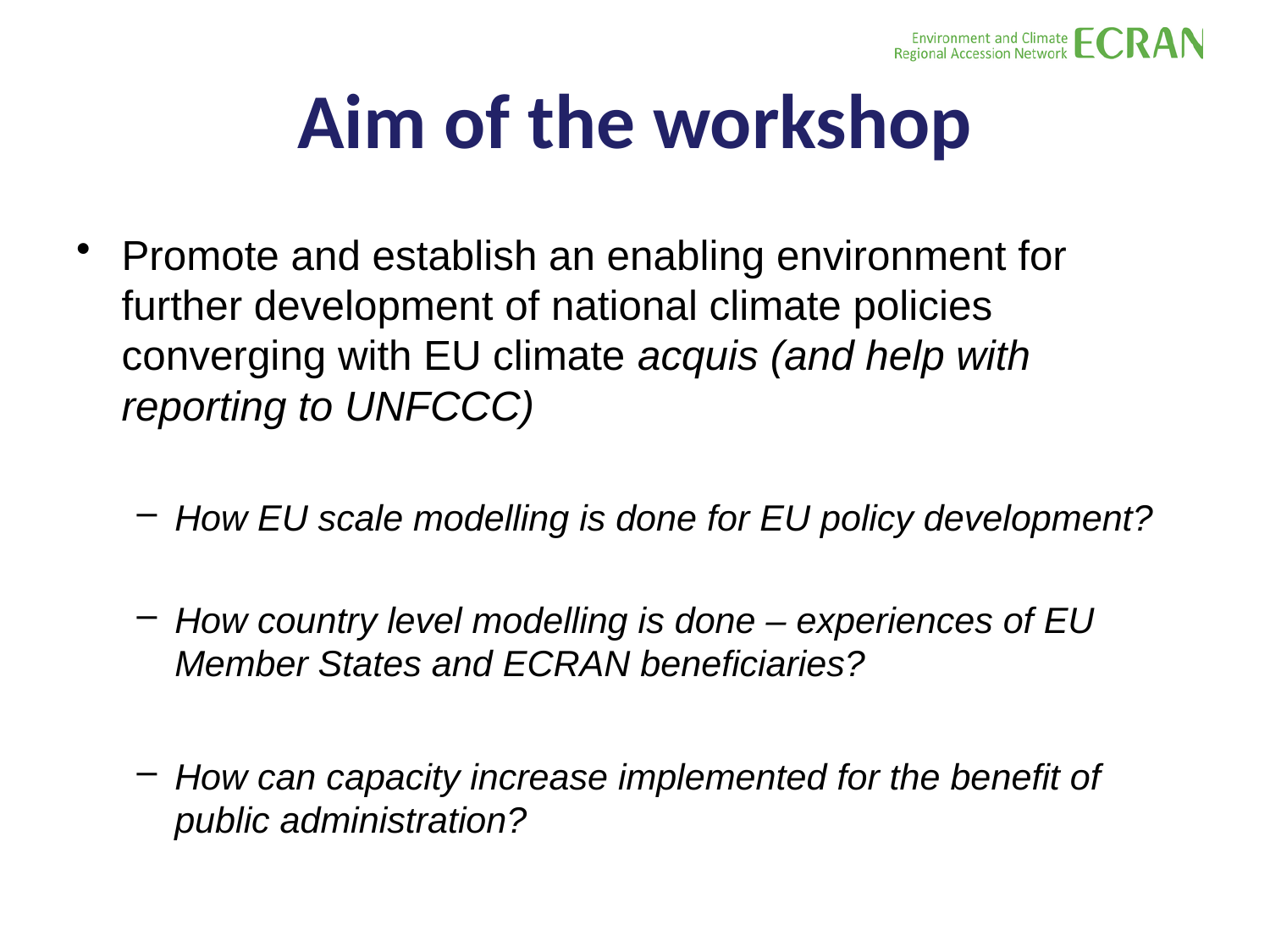

# Aim of the workshop
Promote and establish an enabling environment for further development of national climate policies converging with EU climate acquis (and help with reporting to UNFCCC)

How EU scale modelling is done for EU policy development?

How country level modelling is done – experiences of EU Member States and ECRAN beneficiaries?

How can capacity increase implemented for the benefit of public administration?